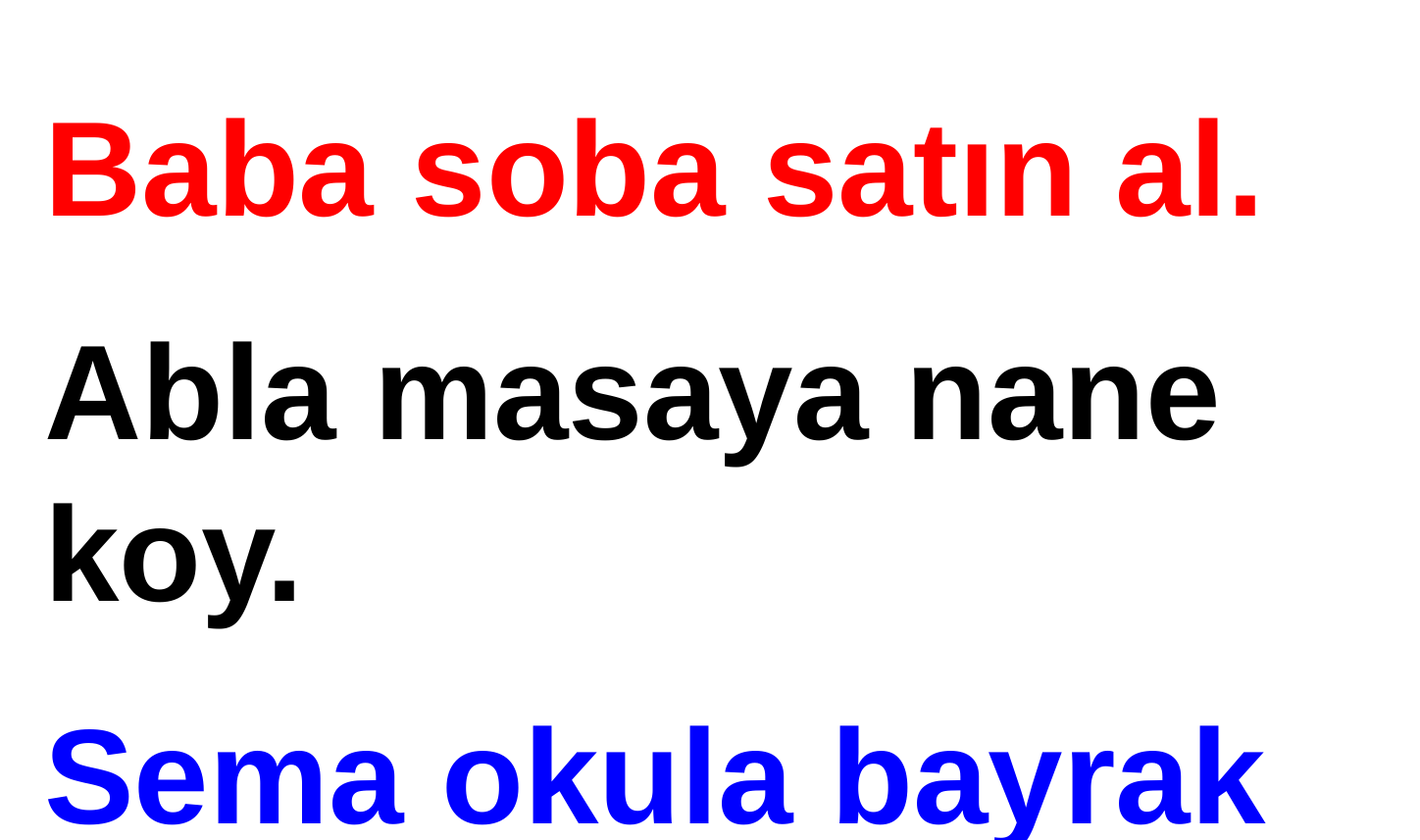

Baba soba satın al.

Abla masaya nane koy.

Sema okula bayrak as.